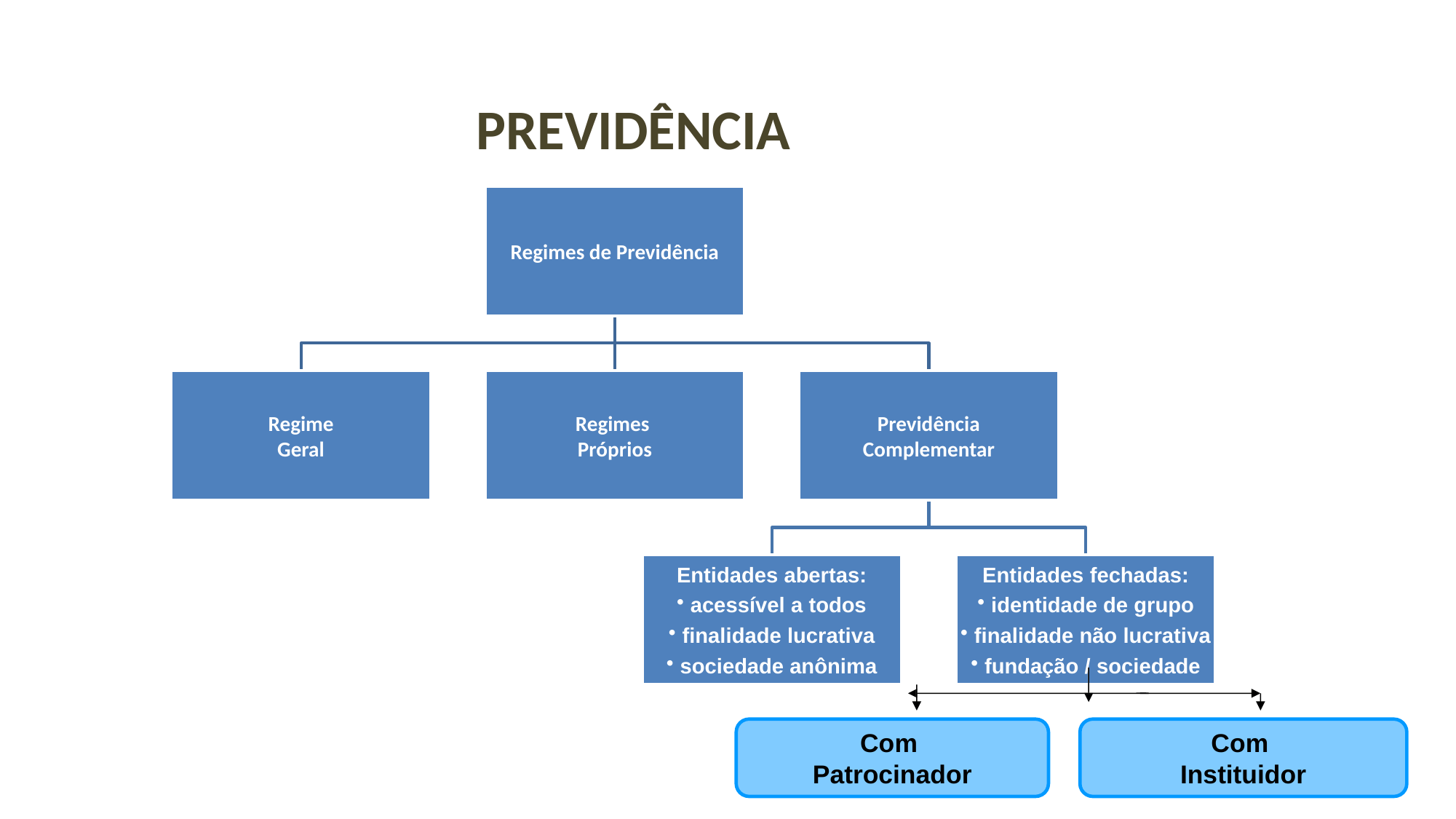

PREVIDÊNCIA
Regimes de Previdência
Regime
Geral
Regimes
Próprios
Previdência
Complementar
Entidades abertas:
 acessível a todos
 finalidade lucrativa
 sociedade anônima
Entidades fechadas:
 identidade de grupo
 finalidade não lucrativa
 fundação / sociedade

Com
Patrocinador
Com
Instituidor